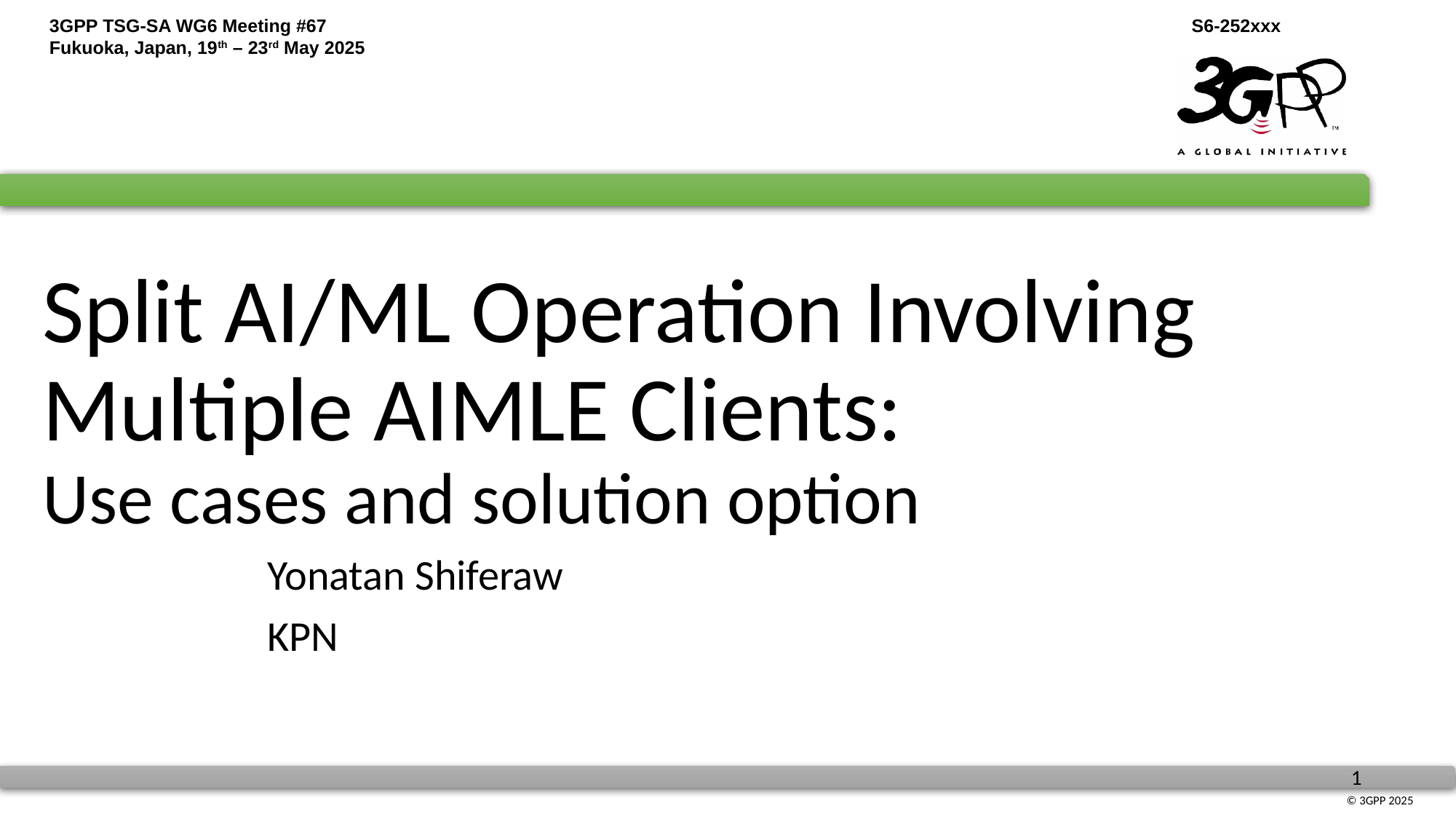

# Split AI/ML Operation Involving Multiple AIMLE Clients: Use cases and solution option
Yonatan Shiferaw
KPN